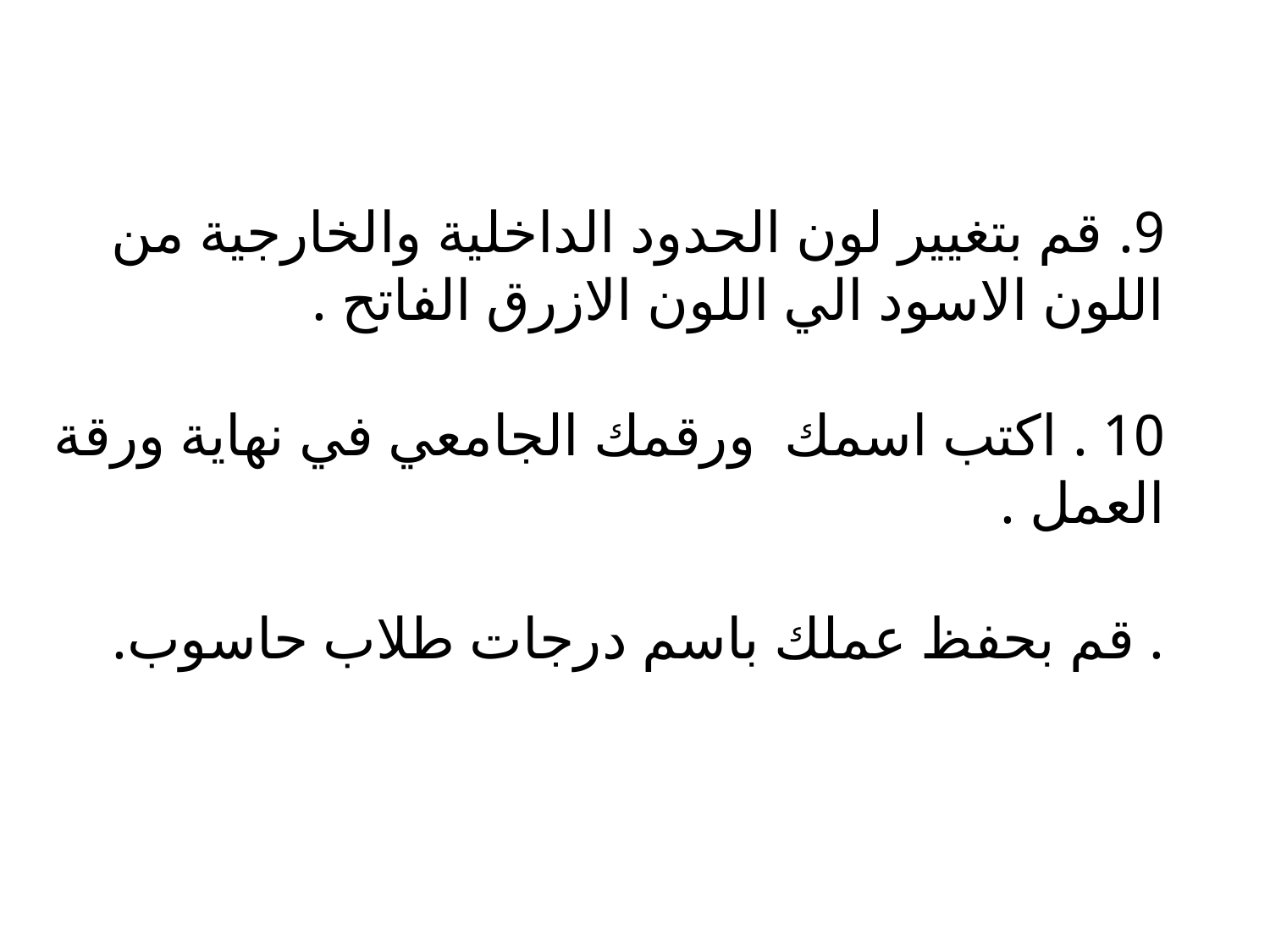

# 9. قم بتغيير لون الحدود الداخلية والخارجية من اللون الاسود الي اللون الازرق الفاتح . 10 . اكتب اسمك  ورقمك الجامعي في نهاية ورقة العمل . . قم بحفظ عملك باسم درجات طلاب حاسوب.